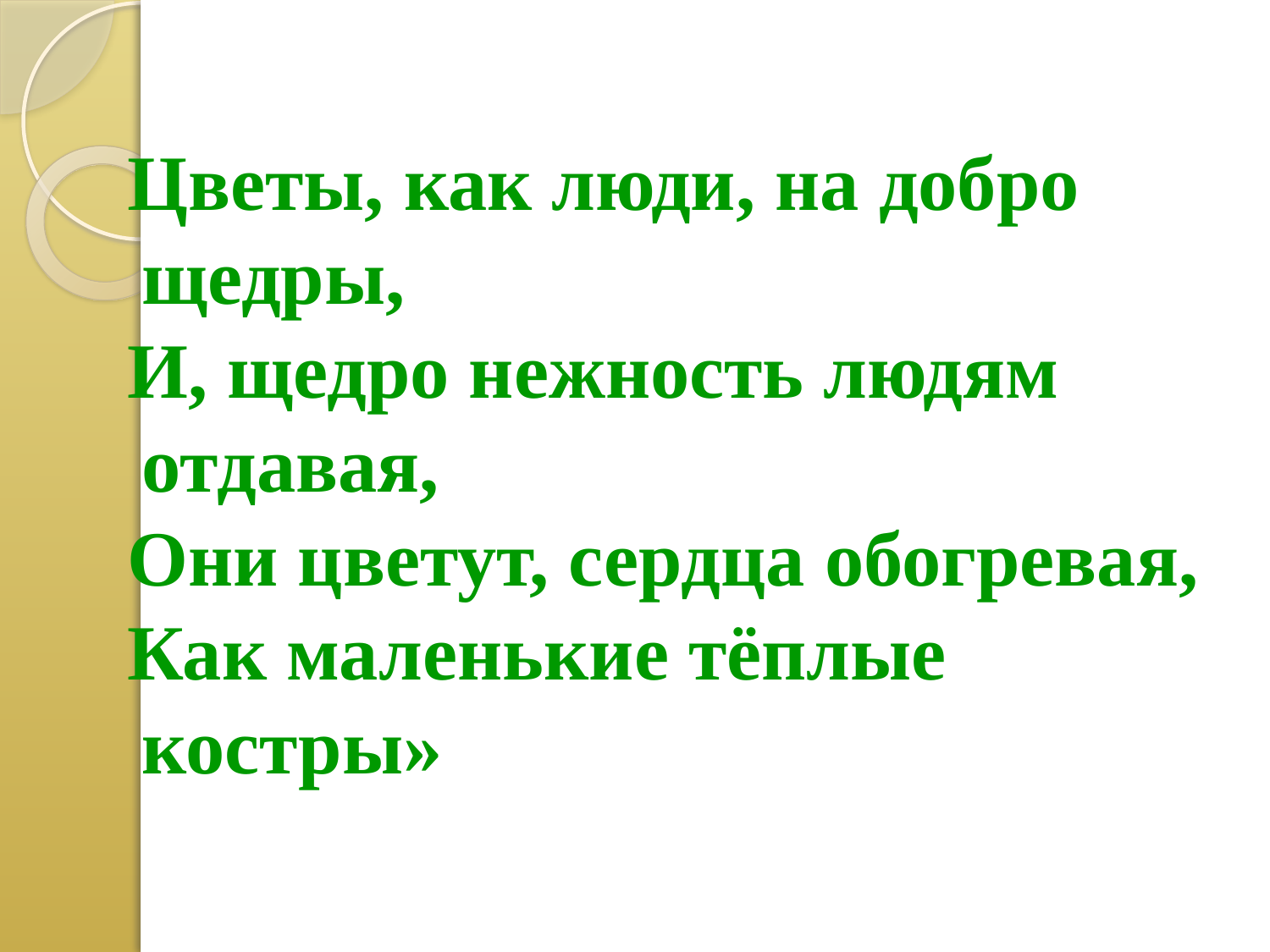

Цветы, как люди, на добро щедры,
 И, щедро нежность людям отдавая,
 Они цветут, сердца обогревая,
 Как маленькие тёплые костры»